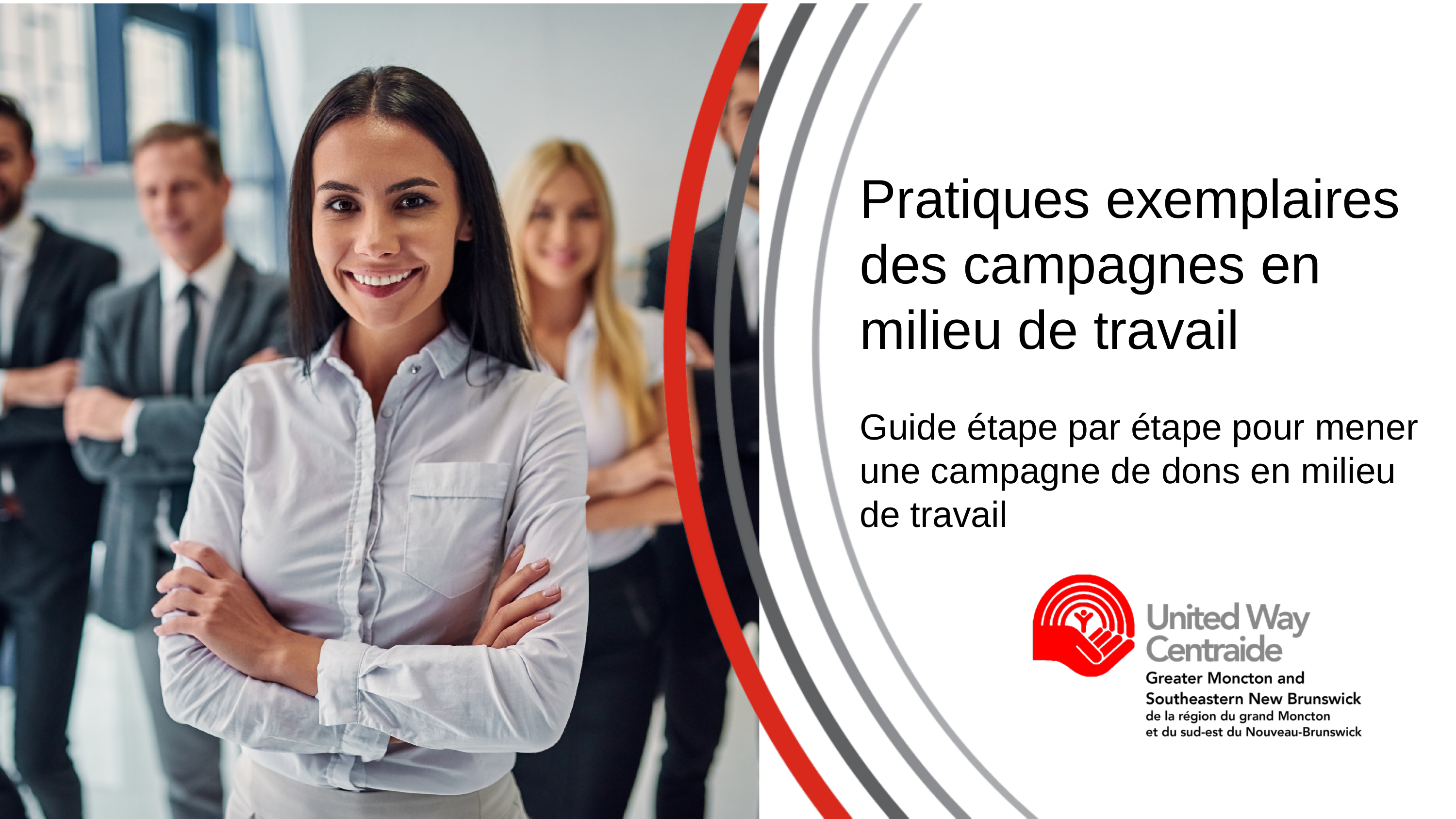

Pratiques exemplaires des campagnes en milieu de travail

Guide étape par étape pour mener une campagne de dons en milieu de travail